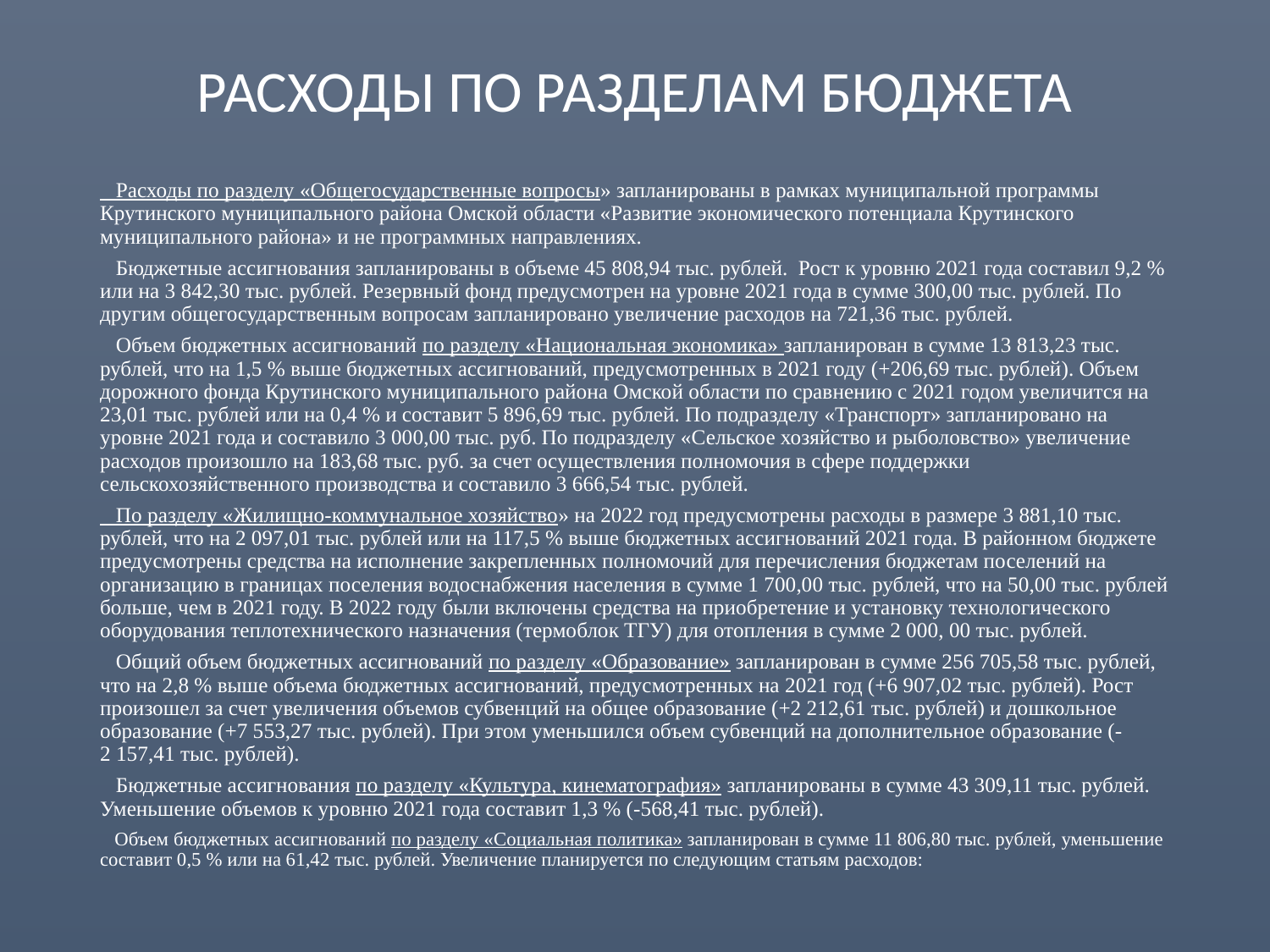

# РАСХОДЫ ПО РАЗДЕЛАМ БЮДЖЕТА

   Расходы по разделу «Общегосударственные вопросы» запланированы в рамках муниципальной программы Крутинского муниципального района Омской области «Развитие экономического потенциала Крутинского муниципального района» и не программных направлениях.
   Бюджетные ассигнования запланированы в объеме 45 808,94 тыс. рублей.  Рост к уровню 2021 года составил 9,2 % или на 3 842,30 тыс. рублей. Резервный фонд предусмотрен на уровне 2021 года в сумме 300,00 тыс. рублей. По другим общегосударственным вопросам запланировано увеличение расходов на 721,36 тыс. рублей.
   Объем бюджетных ассигнований по разделу «Национальная экономика» запланирован в сумме 13 813,23 тыс. рублей, что на 1,5 % выше бюджетных ассигнований, предусмотренных в 2021 году (+206,69 тыс. рублей). Объем дорожного фонда Крутинского муниципального района Омской области по сравнению с 2021 годом увеличится на 23,01 тыс. рублей или на 0,4 % и составит 5 896,69 тыс. рублей. По подразделу «Транспорт» запланировано на уровне 2021 года и составило 3 000,00 тыс. руб. По подразделу «Сельское хозяйство и рыболовство» увеличение расходов произошло на 183,68 тыс. руб. за счет осуществления полномочия в сфере поддержки сельскохозяйственного производства и составило 3 666,54 тыс. рублей.
   По разделу «Жилищно-коммунальное хозяйство» на 2022 год предусмотрены расходы в размере 3 881,10 тыс. рублей, что на 2 097,01 тыс. рублей или на 117,5 % выше бюджетных ассигнований 2021 года. В районном бюджете предусмотрены средства на исполнение закрепленных полномочий для перечисления бюджетам поселений на организацию в границах поселения водоснабжения населения в сумме 1 700,00 тыс. рублей, что на 50,00 тыс. рублей больше, чем в 2021 году. В 2022 году были включены средства на приобретение и установку технологического оборудования теплотехнического назначения (термоблок ТГУ) для отопления в сумме 2 000, 00 тыс. рублей.
   Общий объем бюджетных ассигнований по разделу «Образование» запланирован в сумме 256 705,58 тыс. рублей, что на 2,8 % выше объема бюджетных ассигнований, предусмотренных на 2021 год (+6 907,02 тыс. рублей). Рост произошел за счет увеличения объемов субвенций на общее образование (+2 212,61 тыс. рублей) и дошкольное образование (+7 553,27 тыс. рублей). При этом уменьшился объем субвенций на дополнительное образование (- 2 157,41 тыс. рублей).
   Бюджетные ассигнования по разделу «Культура, кинематография» запланированы в сумме 43 309,11 тыс. рублей. Уменьшение объемов к уровню 2021 года составит 1,3 % (-568,41 тыс. рублей).
   Объем бюджетных ассигнований по разделу «Социальная политика» запланирован в сумме 11 806,80 тыс. рублей, уменьшение составит 0,5 % или на 61,42 тыс. рублей. Увеличение планируется по следующим статьям расходов: